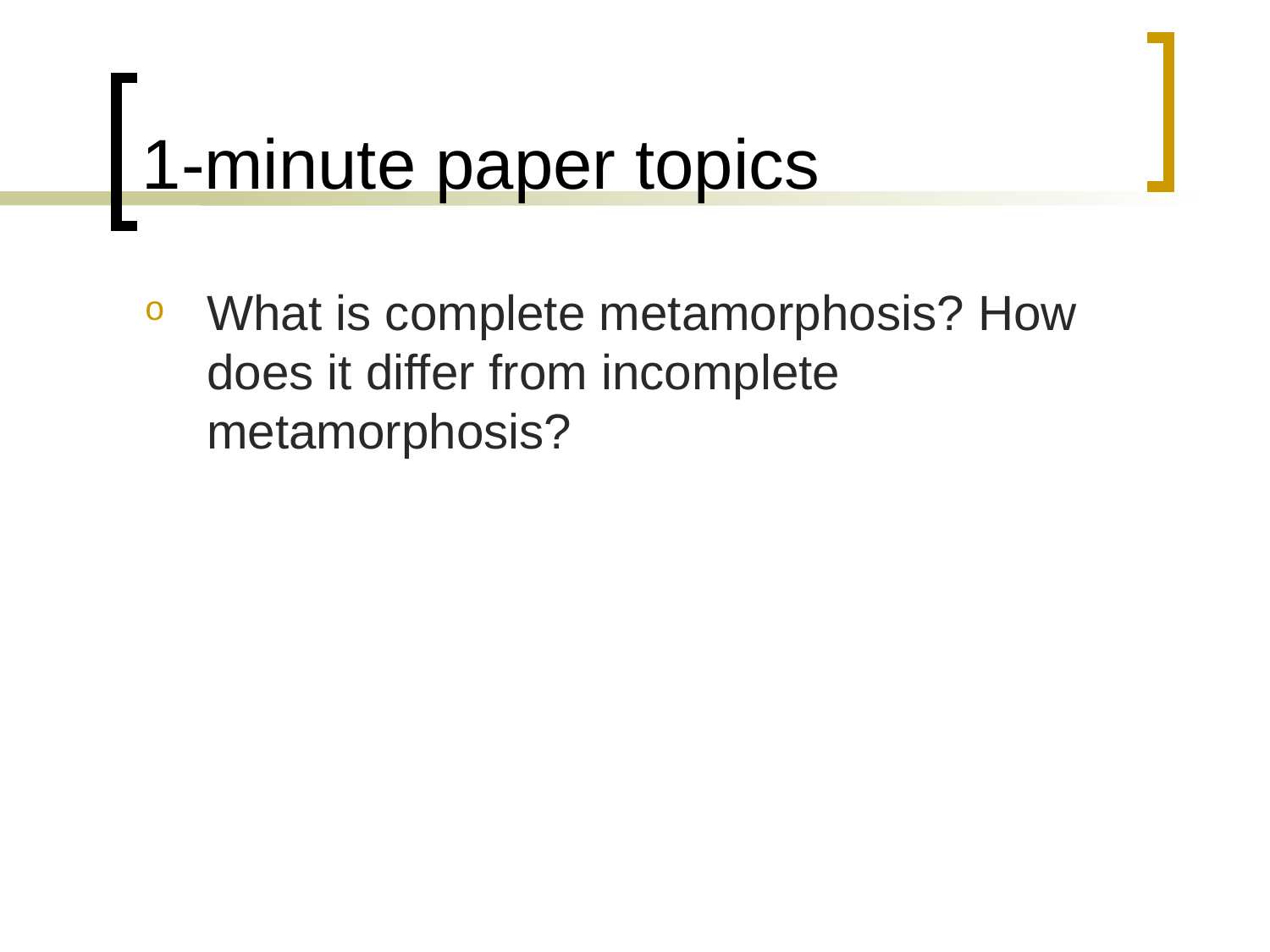

# 1-minute paper topics
What is complete metamorphosis? How does it differ from incomplete metamorphosis?